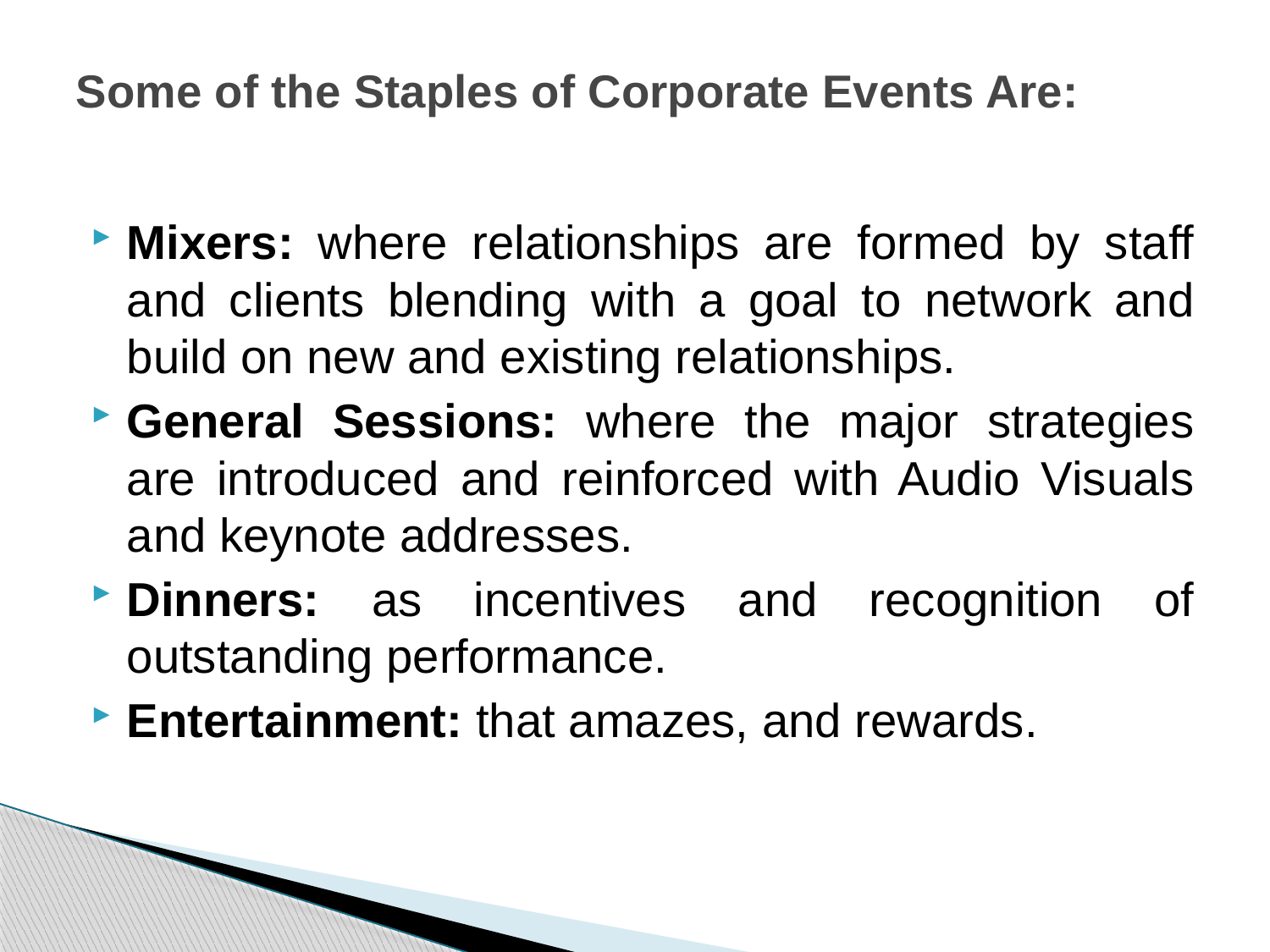

# Some of the Staples of Corporate Events Are:
Mixers: where relationships are formed by staff and clients blending with a goal to network and build on new and existing relationships.
General Sessions: where the major strategies are introduced and reinforced with Audio Visuals and keynote addresses.
Dinners: as incentives and recognition of outstanding performance.
Entertainment: that amazes, and rewards.